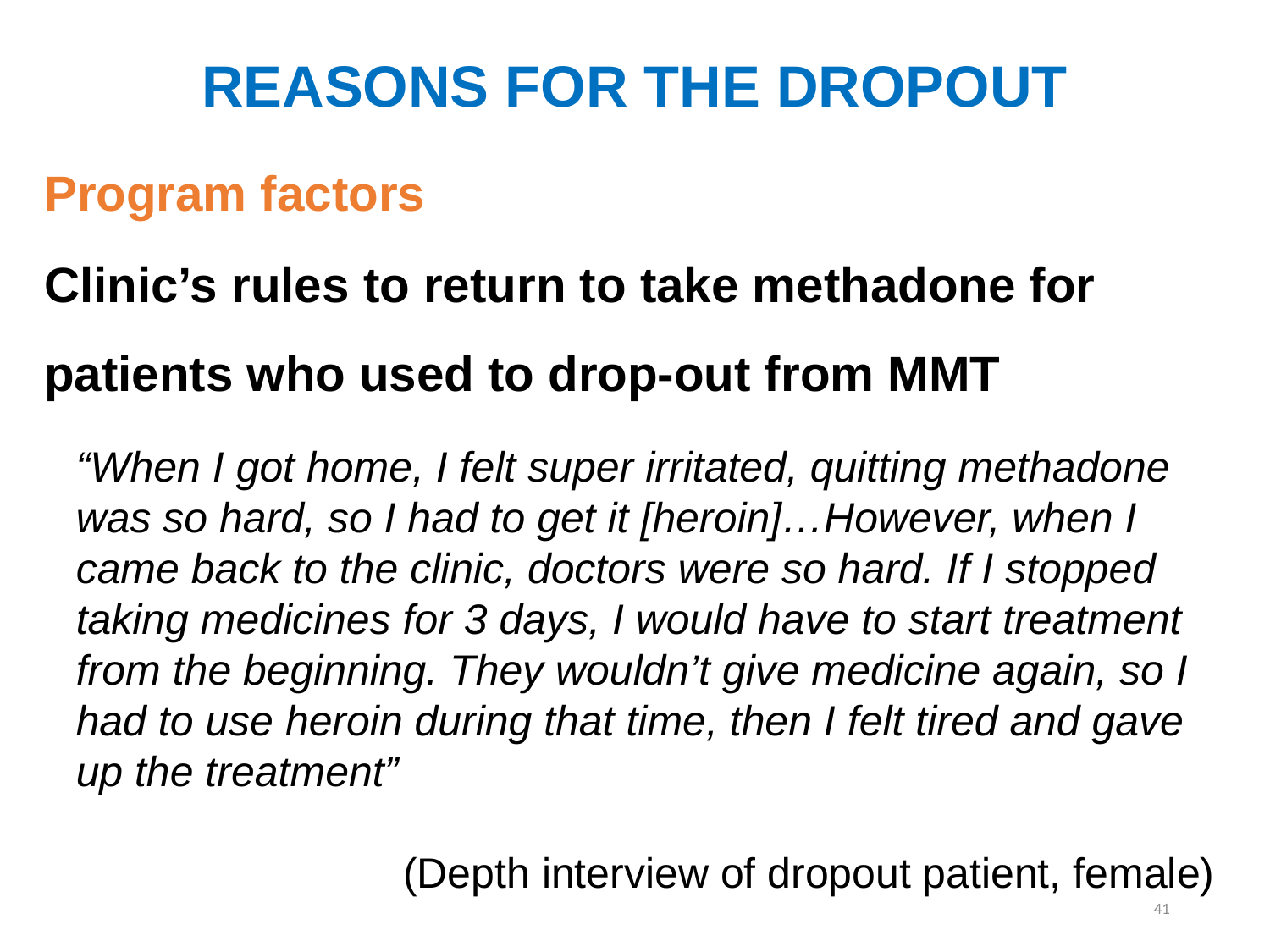

REASONS FOR THE DROPOUT
Program factors
Clinic’s rules to return to take methadone for patients who used to drop-out from MMT
“When I got home, I felt super irritated, quitting methadone was so hard, so I had to get it [heroin]…However, when I came back to the clinic, doctors were so hard. If I stopped taking medicines for 3 days, I would have to start treatment from the beginning. They wouldn’t give medicine again, so I had to use heroin during that time, then I felt tired and gave up the treatment”

(Depth interview of dropout patient, female)
41